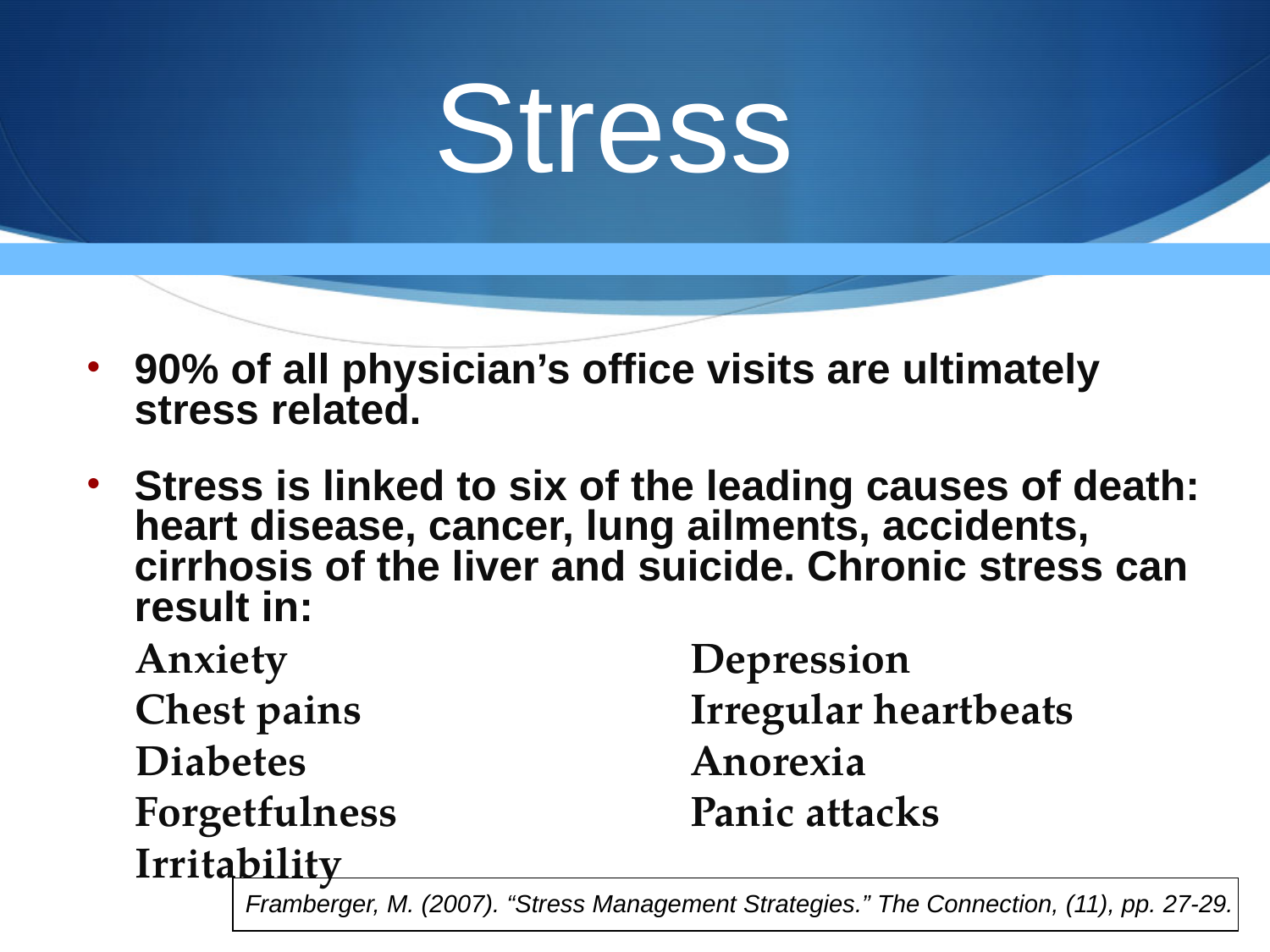

# Stress
90% of all physician’s office visits are ultimately stress related.
Stress is linked to six of the leading causes of death: heart disease, cancer, lung ailments, accidents, cirrhosis of the liver and suicide. Chronic stress can result in:
Anxiety				Depression
Chest pains			Irregular heartbeats
Diabetes				Anorexia
Forgetfulness			Panic attacks
Irritability

Framberger, M. (2007). “Stress Management Strategies.” The Connection, (11), pp. 27-29.